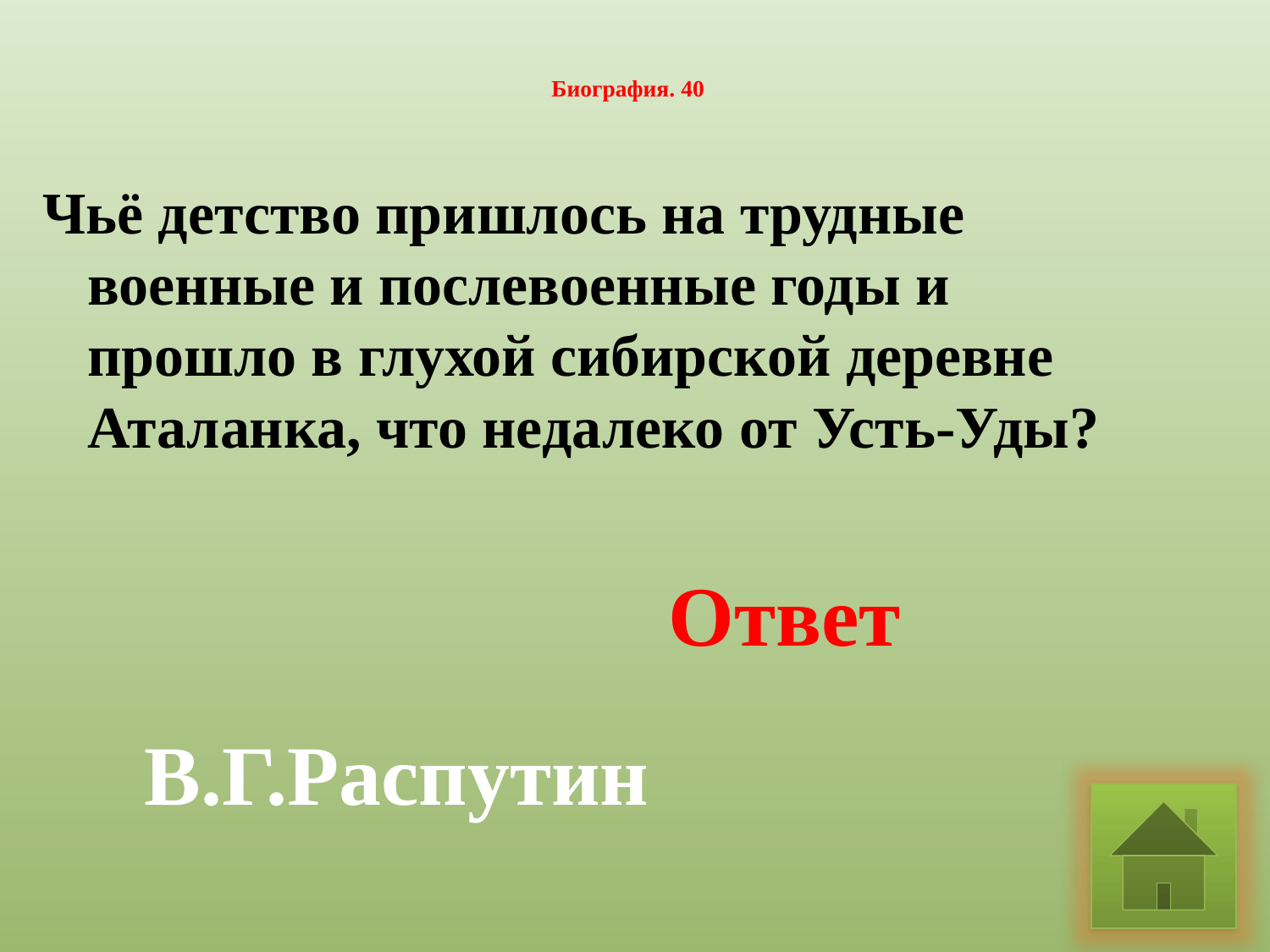

# Биография. 40
Чьё детство пришлось на трудные военные и послевоенные годы и прошло в глухой сибирской деревне Аталанка, что недалеко от Усть-Уды?

Ответ
В.Г.Распутин